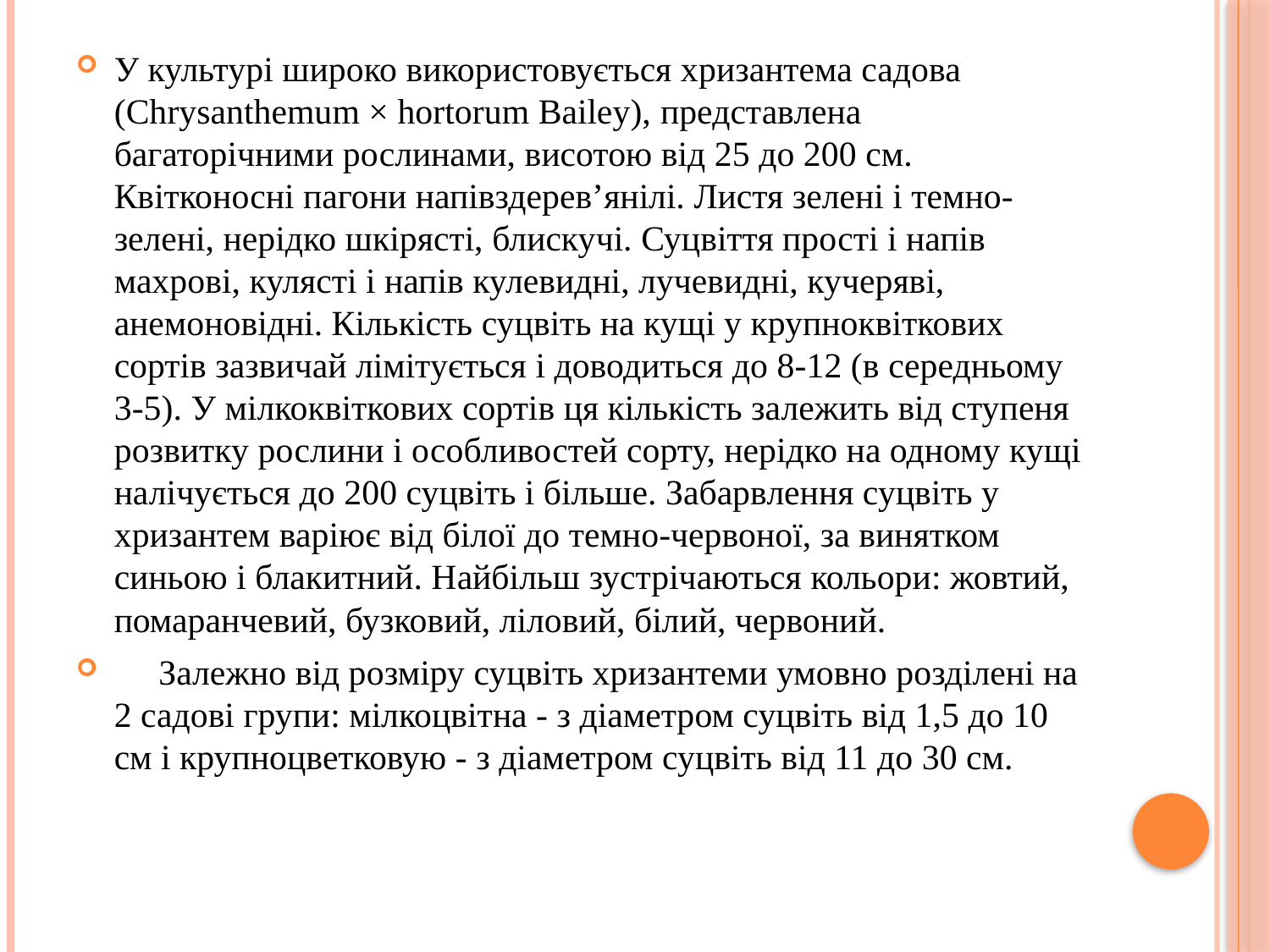

У культурі широко використовується хризантема садова (Chrysanthemum × hortorum Bailey), представлена ​​багаторічними рослинами, висотою від 25 до 200 см. Квітконосні пагони напівздерев’янілі. Листя зелені і темно-зелені, нерідко шкірясті, блискучі. Суцвіття прості і напів махрові, кулясті і напів кулевидні, лучевидні, кучеряві, анемоновідні. Кількість суцвіть на кущі у крупноквіткових сортів зазвичай лімітується і доводиться до 8-12 (в середньому 3-5). У мілкоквіткових сортів ця кількість залежить від ступеня розвитку рослини і особливостей сорту, нерідко на одному кущі налічується до 200 суцвіть і більше. Забарвлення суцвіть у хризантем варіює від білої до темно-червоної, за винятком синьою і блакитний. Найбільш зустрічаються кольори: жовтий, помаранчевий, бузковий, ліловий, білий, червоний.
     Залежно від розміру суцвіть хризантеми умовно розділені на 2 садові групи: мілкоцвітна - з діаметром суцвіть від 1,5 до 10 см і крупноцветковую - з діаметром суцвіть від 11 до 30 см.